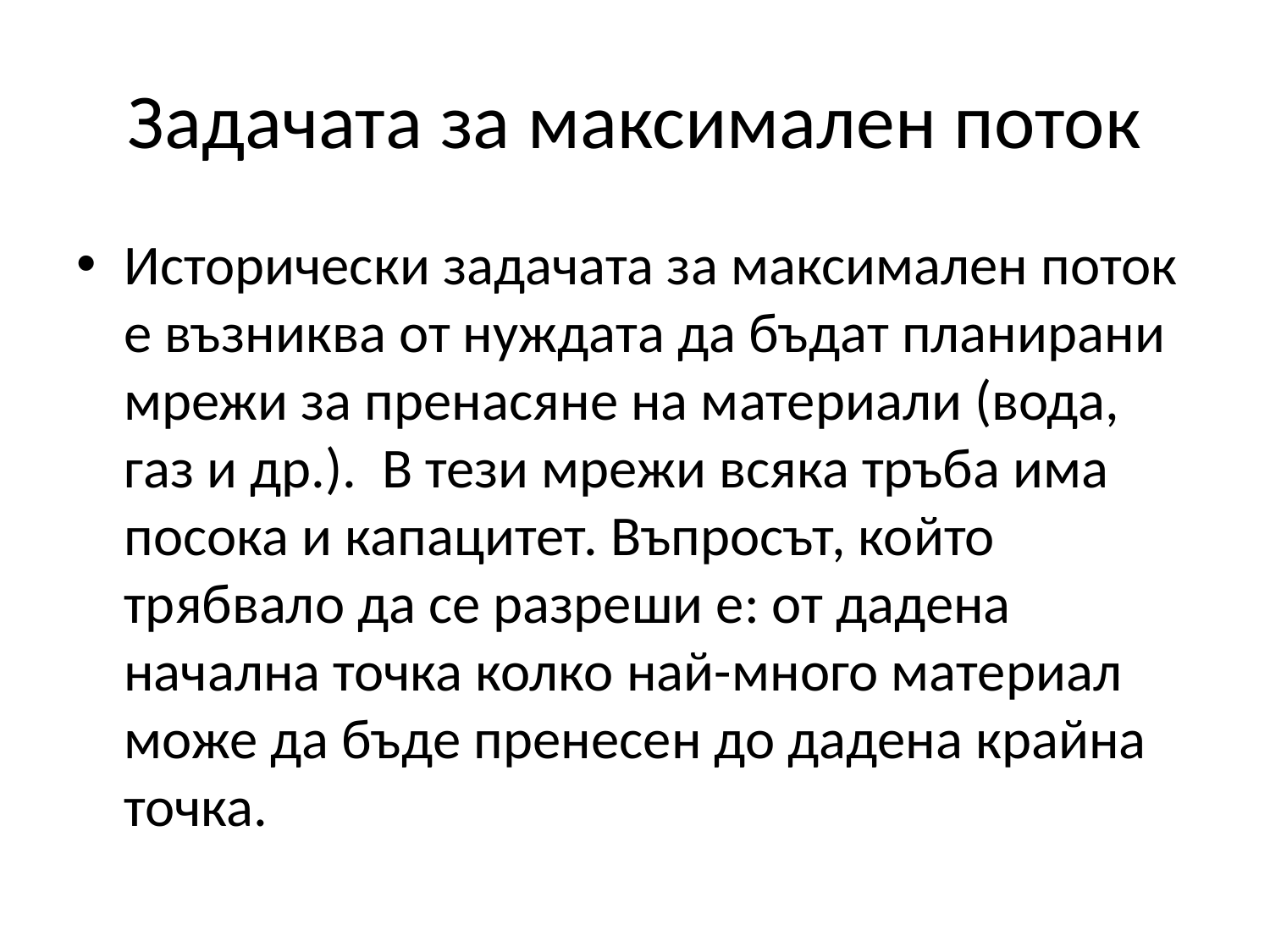

# Задачата за максимален поток
Исторически задачата за максимален поток е възниква от нуждата да бъдат планирани мрежи за пренасяне на материали (вода, газ и др.).  В тези мрежи всяка тръба има посока и капацитет. Въпросът, който трябвало да се разреши е: от дадена начална точка колко най-много материал може да бъде пренесен до дадена крайна точка.